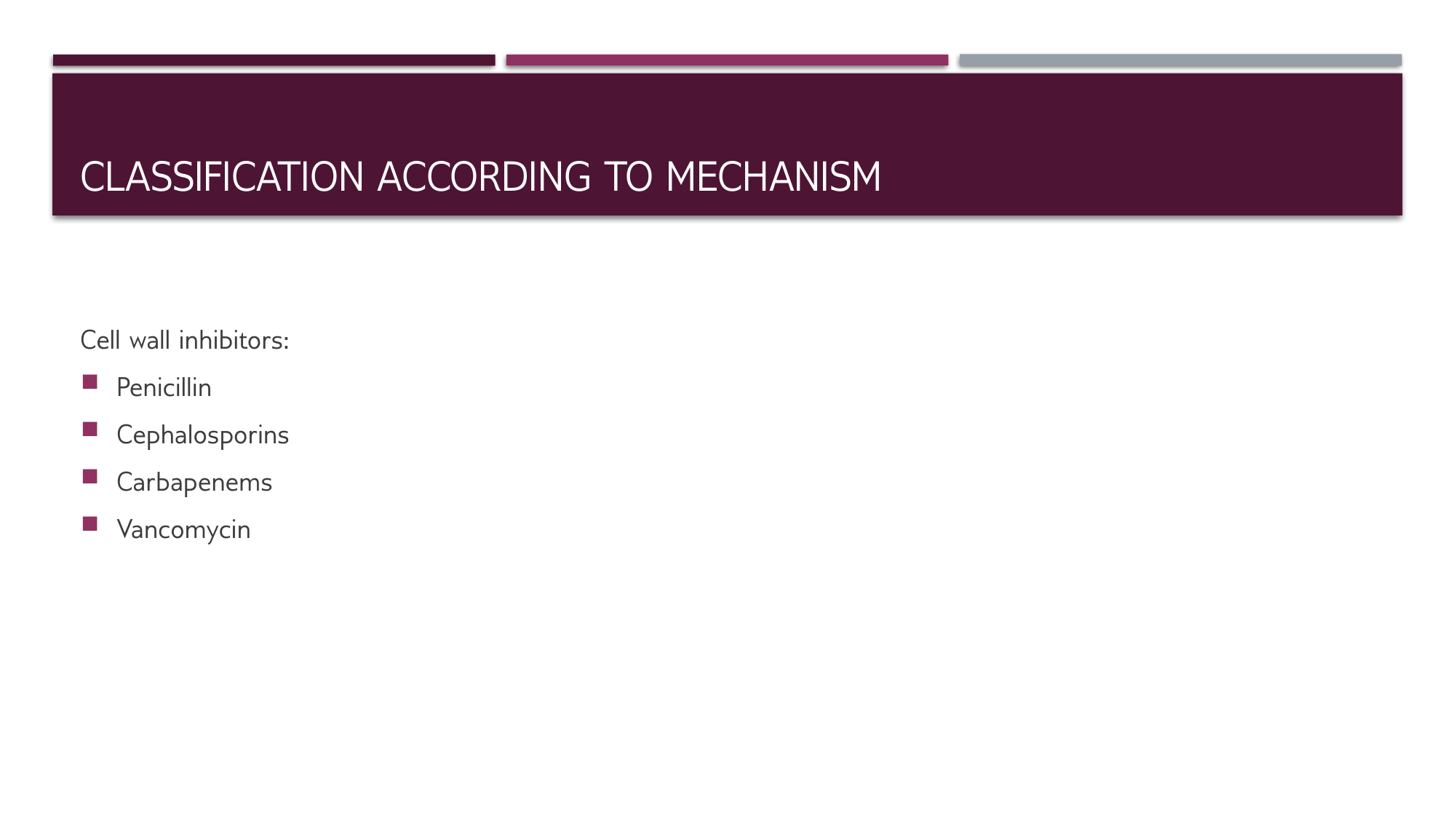

# Classification according to mechanism
Cell wall inhibitors:
Penicillin
Cephalosporins
Carbapenems
Vancomycin